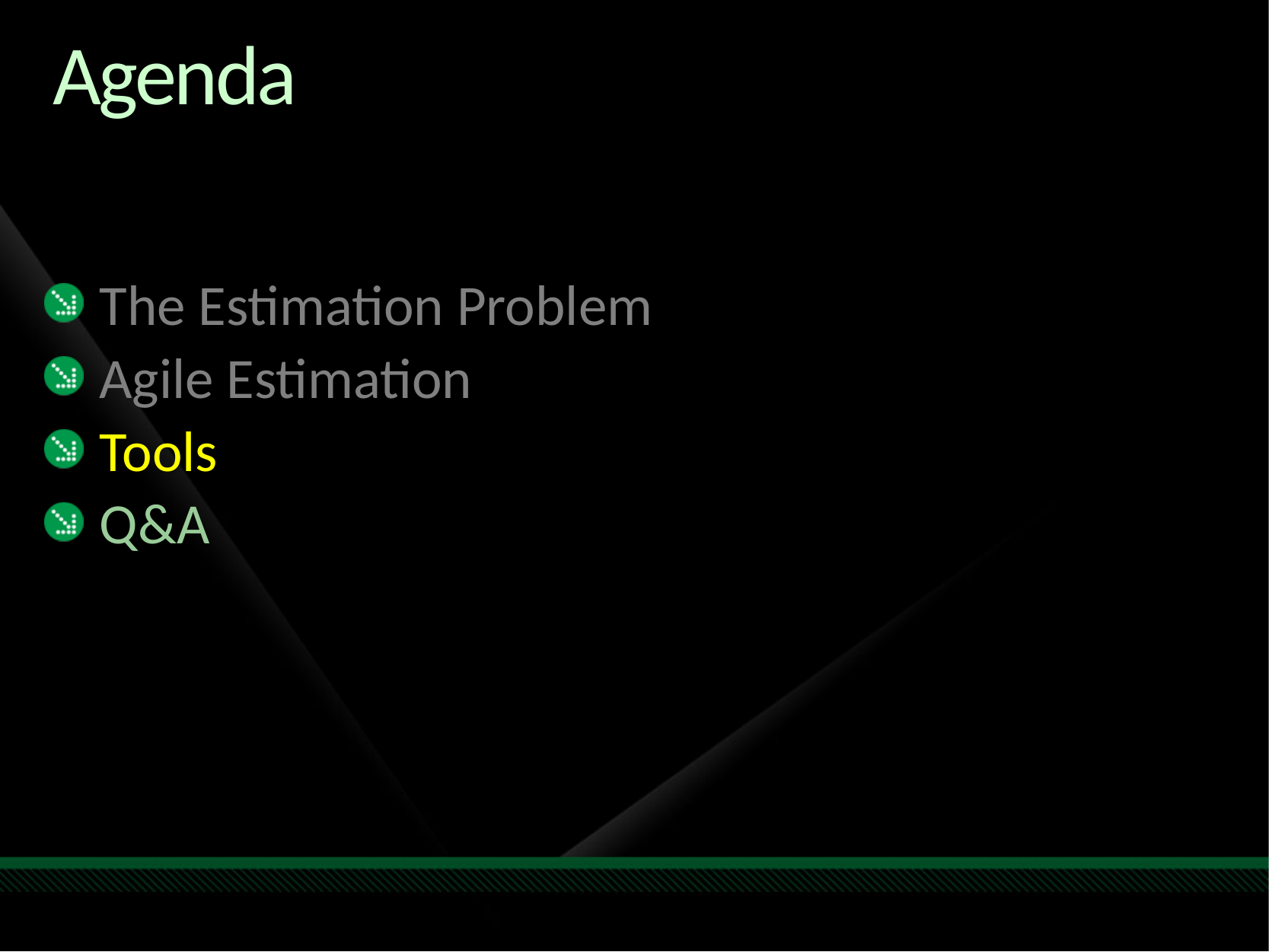

# Agenda
The Estimation Problem
Agile Estimation
Tools
Q&A